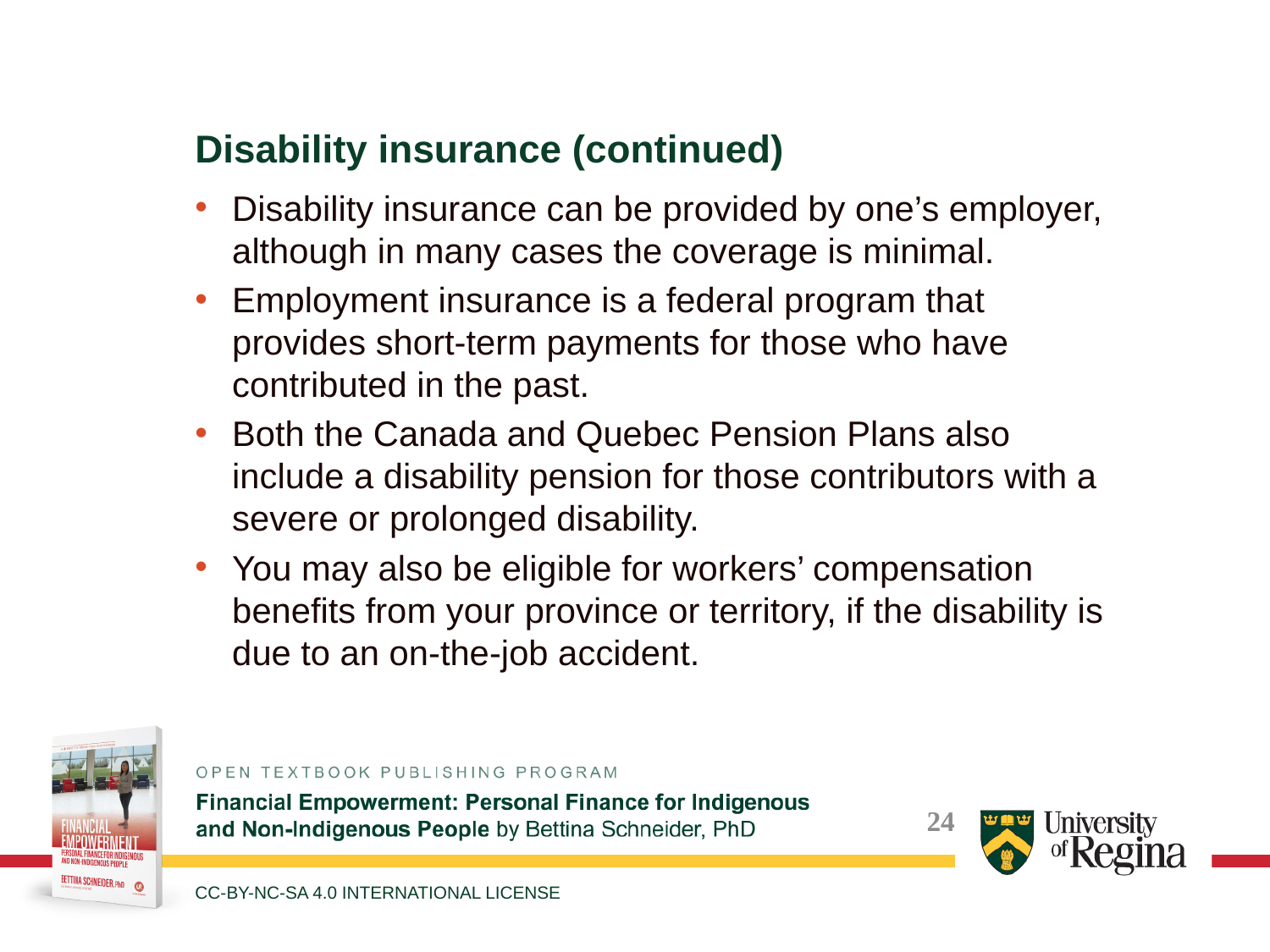

Disability insurance (continued)
Disability insurance can be provided by one’s employer, although in many cases the coverage is minimal.
Employment insurance is a federal program that provides short-term payments for those who have contributed in the past.
Both the Canada and Quebec Pension Plans also include a disability pension for those contributors with a severe or prolonged disability.
You may also be eligible for workers’ compensation benefits from your province or territory, if the disability is due to an on-the-job accident.

CC-BY-NC-SA 4.0 INTERNATIONAL LICENSE